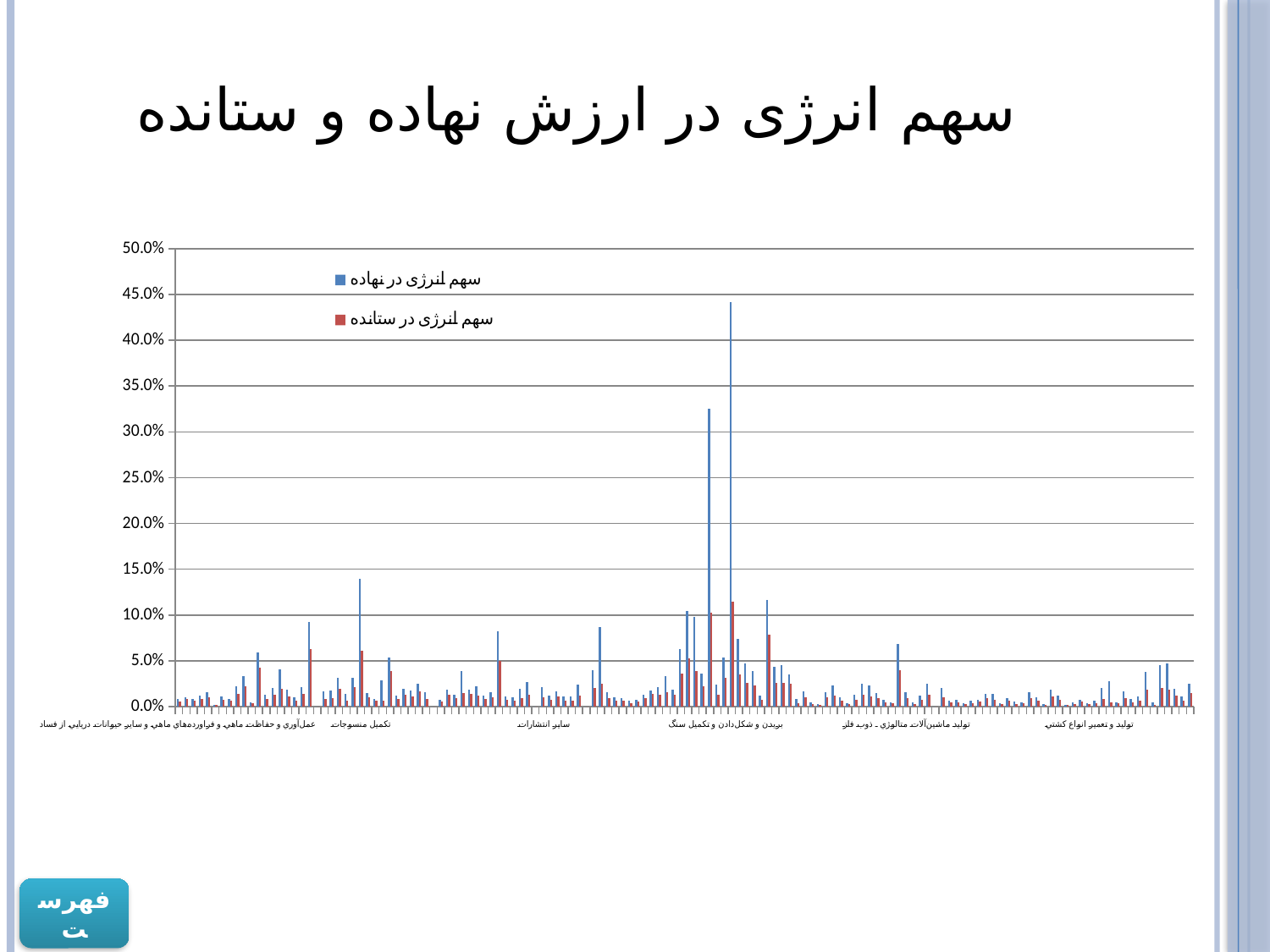

# سهم انرژی در ارزش نهاده و ستانده

### Chart

| Category |  |  |
|---|---|---|
| عمل‌آوري و حفاظت ماهي و فراورده‌هاي ماهي و ساير حيوانات دريايي از فساد  | 0.008048222175812709 | 0.005293185488258253 |
|  توليد روغن و چربي حيواني و نباتي خوراكي  | 0.010654608790353815 | 0.008439944566367928 |
| كشتار دام و طيور | 0.008507693536697855 | 0.006567329803971242 |
| عمل‌آوري و حفاظت گوشت و فراورده‌هاي گوشتي از فساد | 0.012523391796433863 | 0.008626626371656822 |
| پاك كردن و درجه‌بندي و بسته‌بندي خرما | 0.015581419022089565 | 0.009955253390683268 |
| پاك كردن و درجه‌بندي و بسته‌بندي پسته | 0.00239130492736778 | 0.0017498239446922987 |
| عمل‌آوري و حفاظت ميوه‌ها و سبزي‌ها از فساد ـ بجز پسته و خرما | 0.0115072039644957 | 0.007730591880051358 |
|  توليد فراورده‌هاي لبني | 0.008492141461500423 | 0.00696936119947505 |
| آرد كردن غلات و حبوب  | 0.022626264834990625 | 0.013584521719153213 |
| توليد نشاسته و فراورده‌هاي نشاسته‌اي | 0.03358253149324654 | 0.022259381378552396 |
| توليد خوراك دام و حيوانات | 0.004323443886800704 | 0.0034980459604150435 |
| توليد قند و شكر | 0.05921442732629835 | 0.04222923849188827 |
| توليد آب‌نبات و شكلات و نقل و كاكائو و آدامس | 0.013381628714114243 | 0.00879159246041765 |
|  توليد رشته و ماكاروني و ورميشل و محصولات آردي مشابه | 0.01995044639977568 | 0.01324882663808764 |
| نانوايي | 0.041114883761235885 | 0.019849616053125015 |
| توليد نان شيريني و بيسكويت و كيك | 0.01821900198197843 | 0.01104580294106176 |
| چاي‌سازي | 0.00986783597138936 | 0.006412191502342213 |
| توليد ساير محصولات غذايي طبقه‌بندي نشده در جاي ديگر  | 0.021594171476552005 | 0.013962115635333481 |
| توليد الكل اتيليك از مواد تخمير شده | 0.09251479854878775 | 0.063236893626278 |
| توليد انواع شراب  | 0.0 | 0.0 |
| توليد مالتا و ماءالشعير  | 0.017034285697742773 | 0.008532940427488136 |
| توليد نوشابه‌هاي غير الكلي گازدار | 0.01754613023702994 | 0.009559905672143557 |
| توليد دوغ و آب معدني | 0.03180959576879517 | 0.018983885325108186 |
| توليد محصولات از توتون و تنباكو ـ سيگار           | 0.013952028555837423 | 0.006106263730478381 |
| آماده‌سازي و ريسندگي الياف منسوج ـ بافت منسوجات | 0.031349184795960376 | 0.021609719324806896 |
| تكميل منسوجات | 0.13948435824513974 | 0.060779541603858296 |
| توليد كالاهاي نساجي ساخته شده به استثناي پوشاك | 0.015113090912995699 | 0.010333506282458563 |
| توليد طناب و ريسمان و نخ قند و توري | 0.008229966063214652 | 0.006115724265190458 |
|  توليد قالي و قاليچه‌ دستباف | 0.028590231061713982 | 0.006257401657971388 |
|  توليد گليم و زيلو و جاجيم دستباف | 0.054081798044194794 | 0.03901469384573411 |
| توليد فرش ماشيني و موكت  | 0.012118478493941919 | 0.008210357978093595 |
|  توليد ساير منسوجات طبقه‌بندي نشده در جاي ديگر | 0.01980189887972674 | 0.013398612901791234 |
|  كشبافي و تريكو‌بافي و قلاب‌بافي | 0.017680792327176485 | 0.010869517673354591 |
| جوراب‌بافي | 0.024754019338191373 | 0.01669599143206855 |
| توليد پوشاك به استثناي پوشاك از پوست خزدار | 0.015676372215537488 | 0.008304242968748076 |
| عمل‌آوردن و رنگ كردن پوست خزدار و كالاهاي ساخته شده از آن  | 0.0 | 0.0 |
|  دباغي و تكميل چرم | 0.007184087650281262 | 0.005358974499618784 |
| توليد كيف و چمدان و محصولات مشابه و زين و يراق | 0.018505050505050507 | 0.012629605118023387 |
| توليد كفش | 0.013275184337379902 | 0.009079966031544782 |
|  اره‌كشي و رنده‌كاري چوب | 0.039045901697880796 | 0.014458691577663394 |
| ورقه‌هاي روكش شده و تخته چند لايي و مطبق و نئوپان و ساير انواع پانل و تخته  | 0.018719990775895437 | 0.013479552355248182 |
|  توليد مصنوعات نجاري و قفسه‌بندي و در و پنجره‌سازي چوبي ساختماني | 0.02177689325526021 | 0.012421585868395812 |
|  توليد ظروف و محفظه‌هاي چوبي | 0.012129770439568687 | 0.008413069137848827 |
| توليد ساير محصولات چوبي و توليد كالا از چوب پنبه و ني و مواد حصيري    | 0.015565548253199593 | 0.009771350400625366 |
|  توليد خمير كاغذ و كاغذ و مقوا | 0.08215991503170021 | 0.05030143360482092 |
|  توليد جعبه و كارتن و ساير وسايل بسته‌بندي كاغذي و مقوايي | 0.010826256431420682 | 0.007726800309819241 |
| توليد ساير كالاهاي كاغذي و مقوايي | 0.00986475979639287 | 0.006376980674450653 |
|  انتشار كتاب و بروشور و كتاب‌هاي موسيقي و ساير نشريات | 0.019371893595999667 | 0.009420433372944568 |
| انتشار روزنامه و مجله و نشريات ادواري | 0.026479501515258012 | 0.01325863094306552 |
|  انتشار نوار صوتي ـ صفحه گرامافون | 0.0 | 0.0 |
|  ساير انتشارات | 0.02152579930357708 | 0.010494366994186936 |
| چاپ  | 0.012338375087902947 | 0.007550064679793593 |
| فعاليت‌هاي خدماتي مربوط به چاپ | 0.017009892994144956 | 0.010729477089223423 |
|  تكثير رسانه‌هاي ضبط شده  | 0.01096224116930574 | 0.0064215148188803495 |
|  توليد فراورده‌هاي كوره كك | 0.010930556179018723 | 0.006427091444182093 |
| توليد فراورده‌هاي نفتي تصفيه شده  | 0.024037634186857556 | 0.011618514963573573 |
| عمل‌آوري سوخت‌هاي هسته‌اي  | 0.0 | 0.0 |
|  توليد مواد شيميايي اساسي بجز كود و تركيبات ازت | 0.039497804780222495 | 0.020152937029956096 |
|  توليد كود شيميايي و تركيبات ازت | 0.0867234681219288 | 0.025106394220120256 |
| توليد مواد پلاستيكي به شكل اوليه و ساخت لاستيك مصنوعي | 0.015809606248909567 | 0.009395283753817475 |
| توليد سموم دفع آفات و ساير فراورده‌هاي شيميايي مورد استفاده دركشاورزي | 0.009815130220208024 | 0.0061343265599052765 |
| توليد انواع رنگ و روغن جلا و پوشش‌هاي مشابه و بتانه | 0.00943770731295772 | 0.006682913658960735 |
|  توليد دارو و مواد شيميايي مورد استفاده در پزشكي و محصولات دارويي‌ گياهي | 0.00692690469631585 | 0.004192231089765316 |
| توليد صابون و مواد پاك‌كننده و لوازم بهداشت و نظافت و عطرها و لوازم آرايش  | 0.007223493886771759 | 0.005383002001334384 |
|  توليد ساير محصولات شيميايي طبقه‌بندي نشده در جاي ديگر | 0.013431087911827245 | 0.009164150706560875 |
|  توليد الياف مصنوعي | 0.01722291154613158 | 0.01413258141722698 |
|  توليد لاستيك رويي و تويي و روكش كردن مجدد و بازسازي لاستيك‌هاي رويي | 0.02133340576132409 | 0.01338464658198796 |
| توليد ساير محصولات لاستيكي  | 0.033426949807597195 | 0.01623160652683842 |
| توليد محصولات پلاستيكي بجز كفش | 0.018223597755663883 | 0.01269880756545418 |
| توليد شيشه جام  | 0.06268864505021683 | 0.0359868331969457 |
|  توليد محصولات شيشه‌اي بجز شيشه جام | 0.10481153372011749 | 0.052942942787229365 |
|  توليد كالاهاي سراميكي غير نسوز غير ساختماني | 0.09819893168082136 | 0.03858383752216132 |
| 2692-توليد محصولات سراميكي نسوز ـ عايق حرارت | 0.035645937983071405 | 0.022431798110082855 |
|  توليد سيمان و آهك و گچ | 0.3253025710377266 | 0.10254089633201215 |
| توليد محصولات ساخته شده از بتن و سيمان و گچ | 0.02368155555606165 | 0.012723095412815733 |
|  بريدن و شكل‌دادن و تكميل سنگ | 0.05343455360227536 | 0.0311500471180314 |
|  توليد آجر | 0.4414128200336388 | 0.11433300217717561 |
|  توليد ساير محصولات گلي و سراميكي غير نسوز ساختماني | 0.07358021674000517 | 0.03540619789210264 |
| توليد ساير محصولات كاني غير فلزي طبقه‌بندي نشده در جاي ديگر | 0.047277908419992166 | 0.026229164528998605 |
|  توليد محصولات اوليه آهن و فولاد | 0.038661312148147615 | 0.023277840846241012 |
|  توليد محصولات اساسي مسي | 0.012265474552007221 | 0.007477240571715752 |
|  توليد محصولات اساسي آلومينيومي | 0.11623401174048498 | 0.07899417925760932 |
|  توليد فلزات گرانبها و ساير محصولات اساسي ـ بجز آهن و فولاد و مس و آلومينيوم | 0.0439344782993398 | 0.025988236491864606 |
|  ريخته‌گري آهن و فولاد | 0.04528368398618498 | 0.025828049149376642 |
|  ريخته‌گري فلزات غيرآهني | 0.03503855195816114 | 0.024787740493206655 |
|  توليد محصولات فلزي ساختماني  | 0.008103474471508823 | 0.003811335212189977 |
|  توليد مخازن و انباره‌ها و ظروف فلزي مشابه  | 0.0167234505382902 | 0.009940116583522526 |
|  توليد مولدهاي بخار بجز ديگ‌هاي آب گرم و حرارت مركزي  | 0.004224778580881611 | 0.003185324480945701 |
|  چكش‌كاري و پرسكاري و قالب‌زني و پتك‌كاري غلتكي فلزات و متالوژي گرده‌ها | 0.0030594080070060286 | 0.0023979646168709456 |
| عمل‌آوري و روكش كردن فلزات و فعاليت‌هاي مهندسي مكانيك عمومي  | 0.015438463622246719 | 0.009988086866827785 |
|  توليد آلات برنده و ابزار دستي و يراق آلات عمومي  | 0.02286696379154651 | 0.012209522829594298 |
|  توليد ساير محصولات فلزي طبقه‌بندي نشده در جاي ديگر | 0.009796499684169553 | 0.006652787374721003 |
|  توليد موتور و توربين ـ بجز موتورهاي وسايل نقليه و موتورهاي دوچرخه و سه‌چرخه  | 0.0039020814033310456 | 0.0025223877639120483 |
|  توليد پمپ و كمپرسور و شير و سوپاپ | 0.012824723357303221 | 0.007856310944828273 |
|  توليد ياتاقان و دنده و چرخ‌‌دنده و ديفرنسيال | 0.024833152258265462 | 0.012562485278338005 |
|  توليد اجاق و كوره و مشعل‌هاي كوره  | 0.02352689050586499 | 0.0108170689838329 |
|  توليد تجهيزات بالابرنده و جابه جا كننده  | 0.014633719132212527 | 0.009017426045132672 |
|  توليد ساير ماشين‌آلات با كاربرد عام | 0.007431790956566951 | 0.004766427716430702 |
|  توليد ماشين‌آلات كشاورزي و جنگلداري | 0.005125066194975003 | 0.003555283438357386 |
|  توليد ماشين ابزارها | 0.0686276578349098 | 0.039673869540192655 |
| توليد ماشين‌آلات متالوژي ـ ذوب فلز | 0.015654624647706925 | 0.009155478302565473 |
| توليد ماشين‌آلات معدن و استخراج و ساختمان | 0.00448849157163005 | 0.0028049162157690816 |
|  توليد ماشين‌آلات عمل‌آوري مواد غذايي و نوشابه و توتون و تنباكو | 0.011787326688137714 | 0.007175014700139596 |
|  توليد ماشين‌آلات براي توليد منسوجات و البسه و چرم | 0.02528801495868267 | 0.013400241316212548 |
|  توليد سلاح و مهمات | 0.0 | 0.0 |
| توليد ساير ماشين‌آلات با كاربرد خاص | 0.020367143471595815 | 0.01062848641547929 |
|  توليد وسايل خانگي طبقه‌بندي نشده در جاي ديگر | 0.006949758834941852 | 0.004646423401868782 |
|  توليد ماشين‌آلات اداري و حسابگر و محاسباتي | 0.007578941737482453 | 0.0044292992506926995 |
| توليد موتورهاي برق و ژنراتور و ترانسفورماتور | 0.0037916483353058867 | 0.00260390365684145 |
| توليد دستگاه‌هاي توزيع و كنترل نيروي برق  | 0.006345552345019543 | 0.0037885816892394434 |
|  توليد سيم و كابل عايق‌بندي شده  | 0.0070112346137274 | 0.005279283675869299 |
|  توليد انباره‌ها و پيل‌ها و باطري‌هاي اوليه | 0.014188244286511414 | 0.009126635777929522 |
|  توليد لامپ‌هاي الكتريكي و تجهيزات روشنايي | 0.013981668034189643 | 0.007544458138070393 |
|  توليد ساير تجهيزات الكتريكي طبقه‌بندي نشده در جاي ديگر | 0.00392749221286473 | 0.00295776671191729 |
| توليد لامپ‌ها و لامپ‌هاي لوله‌اي الكترونيكي و ساير اجزاي الكترونيكي | 0.009297567912579576 | 0.006308311680250992 |
|  توليد فرستنده‌هاي تلويزيوني و راديويي  | 0.005745147685556715 | 0.002955619642523883 |
|  توليد گيرنده‌هاي تلويزيون و راديو، دستگاه‌هاي ضبط يا پخش صوت  | 0.005072001704285983 | 0.0036897020056121266 |
|  توليد تجهيزات پزشكي و جراحي و وسايل ارتوپدي | 0.01621111988154753 | 0.008844613047299575 |
| توليد ابزارها و وسايل ويژه اندازه‌گيري و كنترل و آزمايش و دريانوردي  | 0.009901796463728477 | 0.006310403552902392 |
|  توليد تجهيزات كنترل عمليات صنعتي | 0.0031469962625226885 | 0.0019003318489945584 |
|  توليد ابزارهاي اپتيكي و تجهيزات عكاسي | 0.018746375862778844 | 0.010712758679664801 |
|  توليد ساعت‌هاي مچي و انواع ديگر ساعت ـ وسايل اندازه‌گيري زمان | 0.012544741776035461 | 0.00785821054879351 |
|  توليد وسايل نقليه‌ موتوري | 0.002267132797319663 | 0.00168642433596449 |
|  توليد بدنه ـ اتاق‌سازي ـ براي وسايل نقليه‌ موتوري و ساخت تريلر و نيم تريلر | 0.00432425774263756 | 0.002762856329301988 |
|  توليد قطعات و ملحقات براي وسايل نقليه‌ موتوري و موتور آن‌ها | 0.007756917291900641 | 0.00529949939013518 |
|  توليد و تعمير انواع كشتي | 0.003814019768296604 | 0.002687356889782458 |
|  توليد و تعمير انواع قايق و ساير شناورها بجز كشتي | 0.006960287467419012 | 0.0041272245361605375 |
|  توليد و تعمير تجهيزات راه آهن | 0.020020380858630334 | 0.008238176875483151 |
|  توليد وسايل نقليه‌ هوايي و فضايي | 0.02800376521213 | 0.004259605845836019 |
|  توليد انواع موتور سيكلت | 0.004498631288473483 | 0.003310180443999368 |
|  توليد انواع دوچرخه و صندلي چرخ‌دار معلولين | 0.016753230301494806 | 0.00952218092143751 |
|  توليد ساير وسايل حمل و نقل طبقه‌بندي نشده در جاي ديگر | 0.008492602208389833 | 0.004270412256004531 |
|  توليد مبلمان | 0.01098306715968667 | 0.006851389349722252 |
|  توليد جواهرات و كالاهاي وابسته  | 0.03835269146866341 | 0.018648853977036545 |
| توليد آلات موسيقي | 0.004537953795379704 | 0.0023706896551724216 |
|  توليد كالاهاي ورزشي  | 0.045513010784604735 | 0.020799421233495527 |
|  توليد وسايل بازي و اسباب بازي  | 0.04729411764705883 | 0.01813915711578378 |
|  توليد ساير مصنوعات طبقه‌بندي نشده در جاي ديگر | 0.019034264917646017 | 0.012495071467270321 |
|  بازيافت ضايعات و خرده‌هاي فلز | 0.011090573012939376 | 0.006545454545454552 |
|  بازيافت ضايعات و خرده‌هاي غير فلزي | 0.024612951768816792 | 0.014579682117604378 |
فهرست